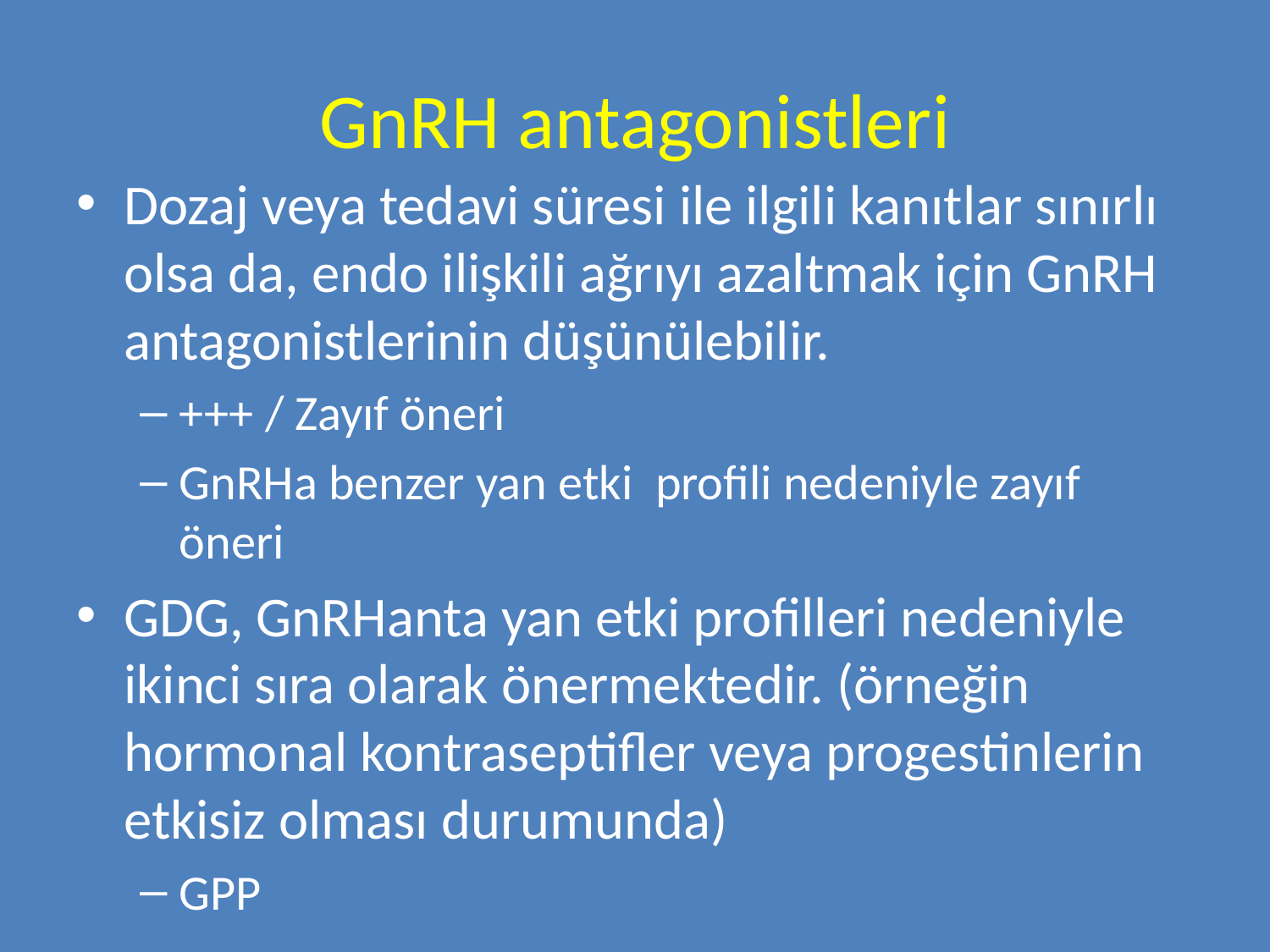

# GnRH antagonistleri
Dozaj veya tedavi süresi ile ilgili kanıtlar sınırlı olsa da, endo ilişkili ağrıyı azaltmak için GnRH antagonistlerinin düşünülebilir.
+++ / Zayıf öneri
GnRHa benzer yan etki  profili nedeniyle zayıf öneri
GDG, GnRHanta yan etki profilleri nedeniyle ikinci sıra olarak önermektedir. (örneğin hormonal kontraseptifler veya progestinlerin etkisiz olması durumunda)
GPP